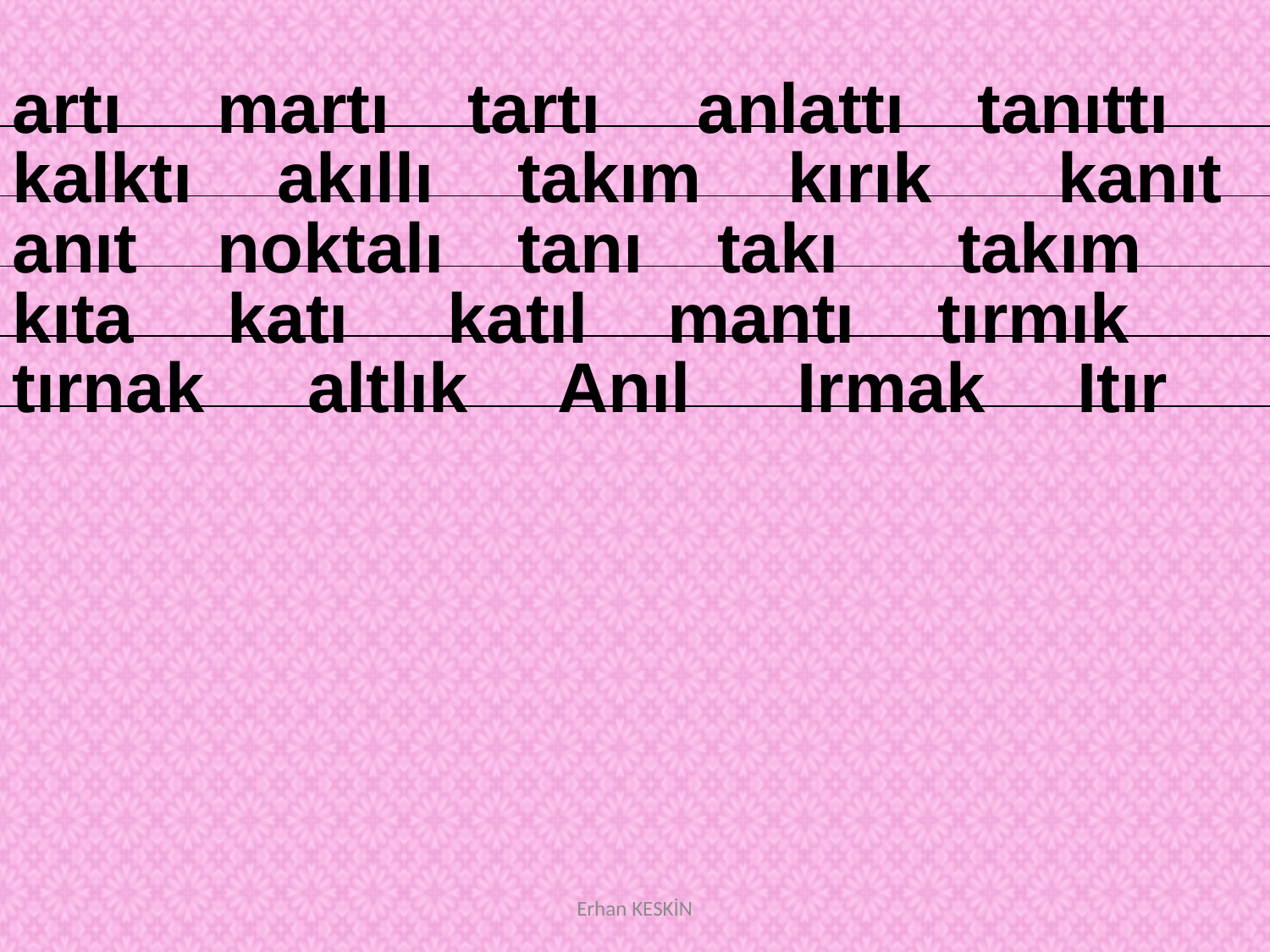

artı
martı
tartı
anlattı
tanıttı
kalktı
akıllı
takım
kırık
kanıt
anıt
noktalı
tanı
takı
takım
kıta
katı
katıl
mantı
tırmık
tırnak
altlık
Anıl
Irmak
Itır
Erhan KESKİN